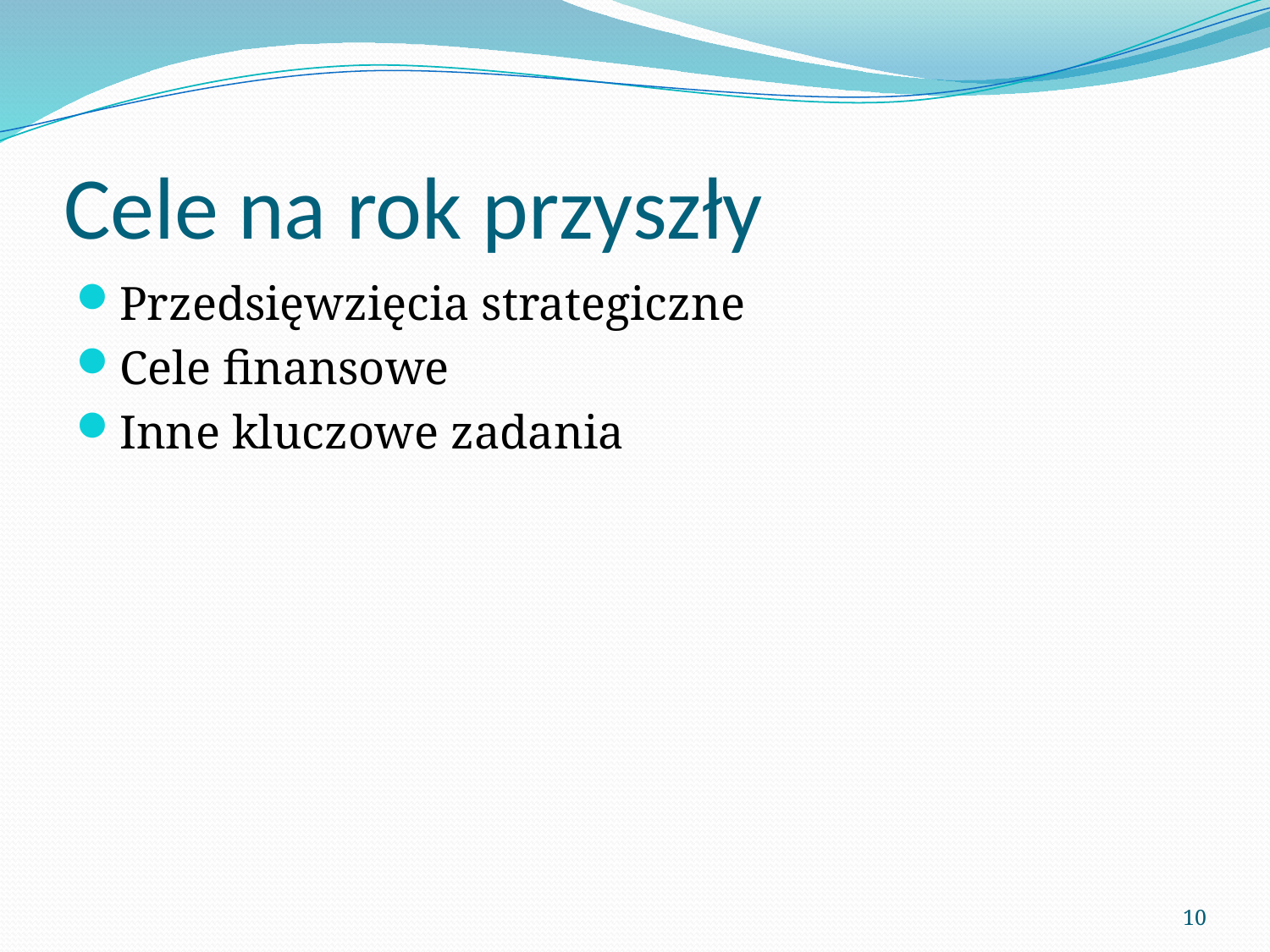

# Cele na rok przyszły
Przedsięwzięcia strategiczne
Cele finansowe
Inne kluczowe zadania
10